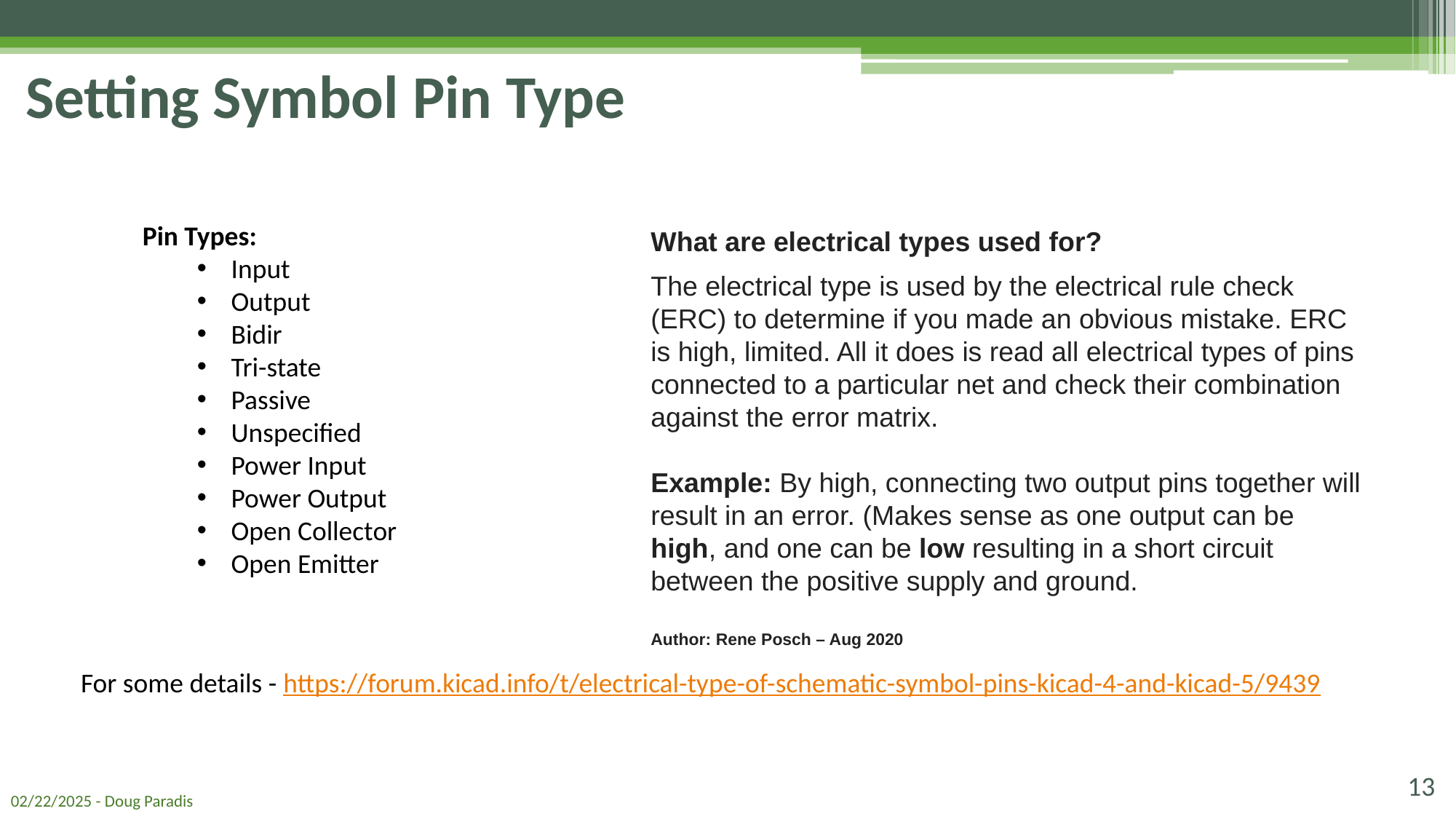

# Setting Symbol Pin Type
Pin Types:
Input
Output
Bidir
Tri-state
Passive
Unspecified
Power Input
Power Output
Open Collector
Open Emitter
What are electrical types used for?
The electrical type is used by the electrical rule check (ERC) to determine if you made an obvious mistake. ERC is high, limited. All it does is read all electrical types of pins connected to a particular net and check their combination against the error matrix.

Example: By high, connecting two output pins together will result in an error. (Makes sense as one output can be high, and one can be low resulting in a short circuit between the positive supply and ground.

Author: Rene Posch – Aug 2020
For some details - https://forum.kicad.info/t/electrical-type-of-schematic-symbol-pins-kicad-4-and-kicad-5/9439
13
02/22/2025 - Doug Paradis